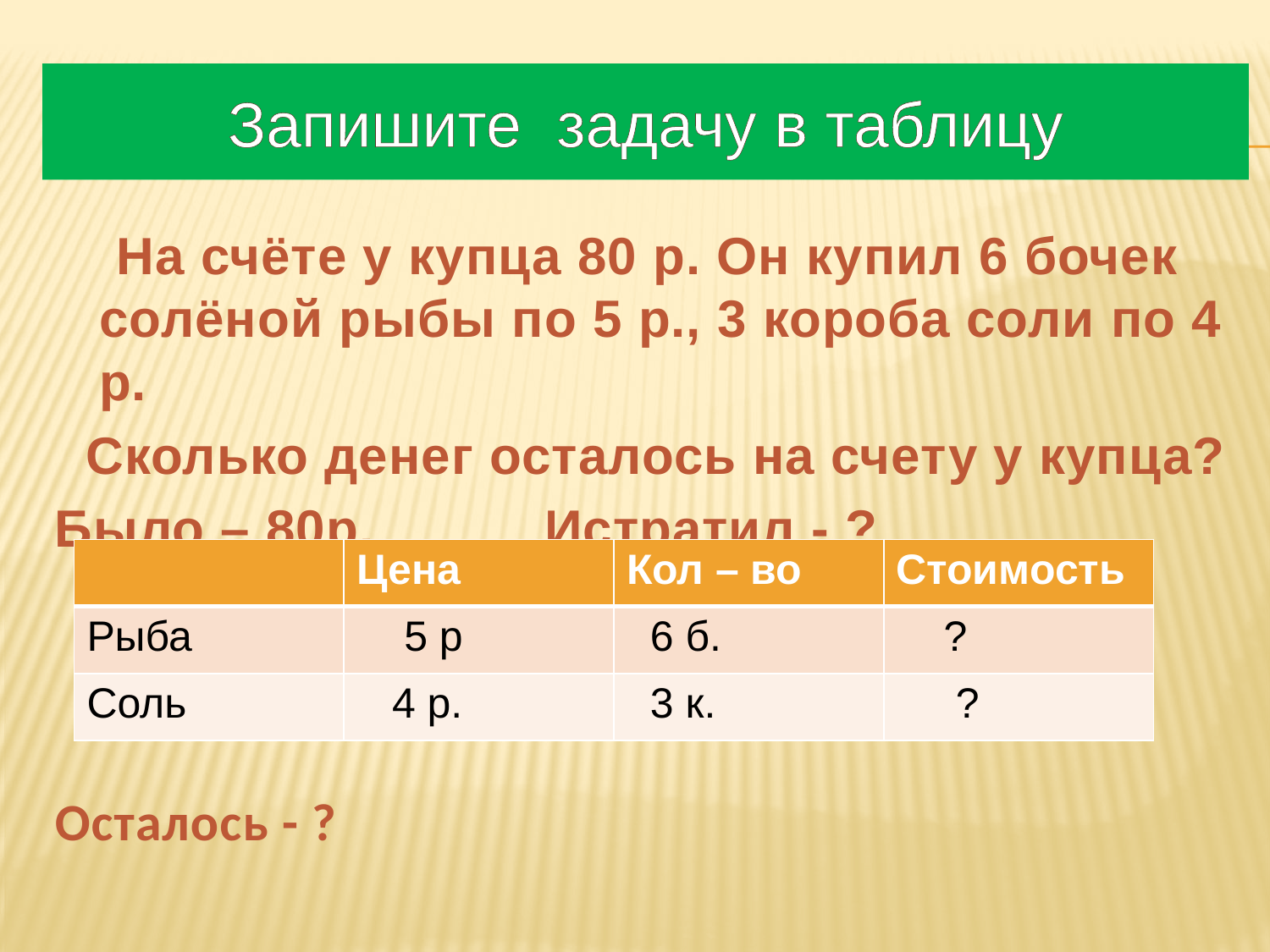

# Запишите  задачу в таблицу
    На счёте у купца 80 р. Он купил 6 бочек солёной рыбы по 5 р., 3 короба соли по 4 р.
  Сколько денег осталось на счету у купца?
Было – 80р.           Истратил - ?

Осталось - ?

|  | Цена | Кол – во | Стоимость |
| --- | --- | --- | --- |
| Рыба | 5 р | 6 б. | ? |
| Соль | 4 р. | 3 к. | ? |